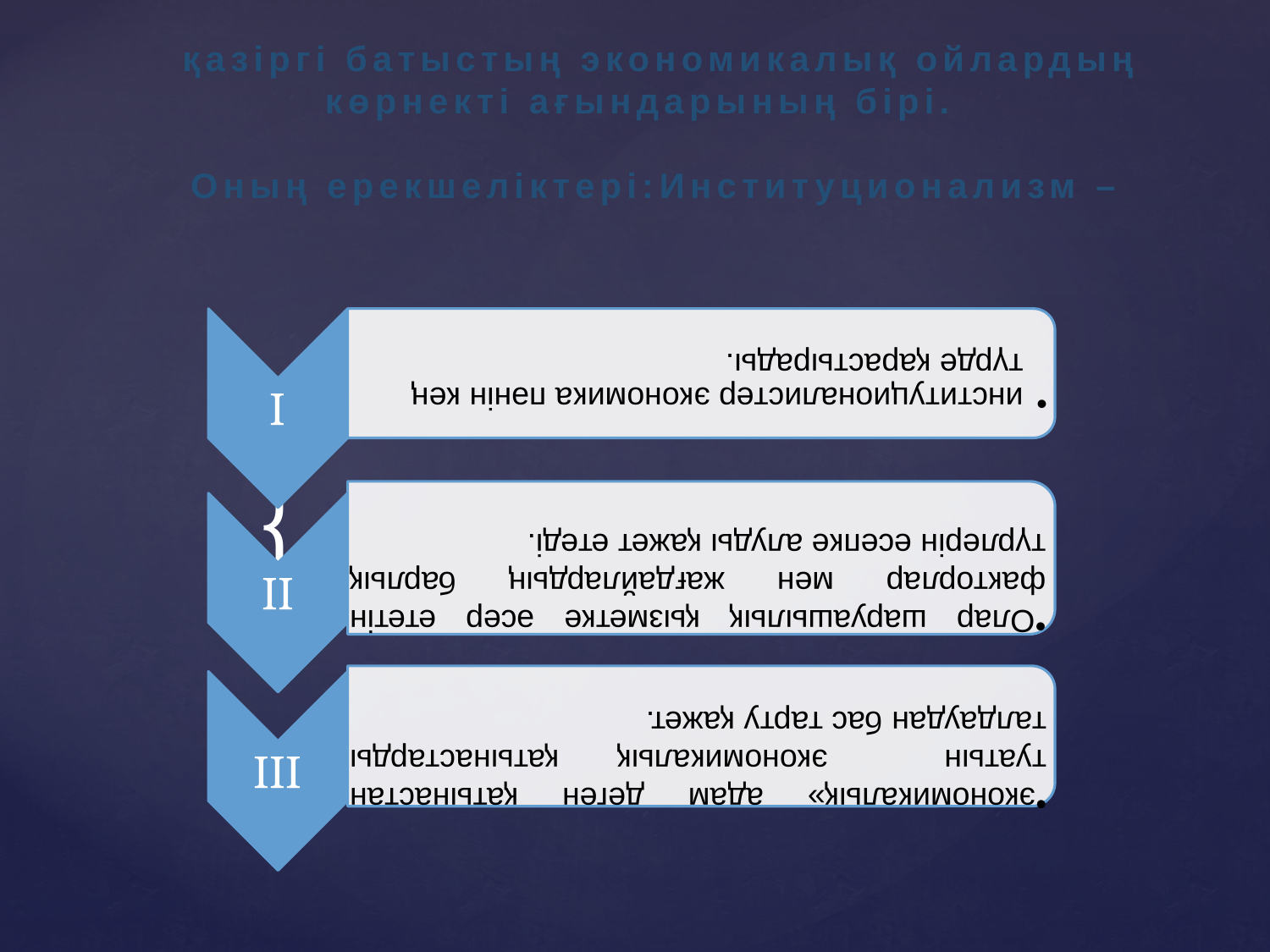

қазіргі батыстың экономикалық ойлардың көрнекті ағындарының бірі.

Оның ерекшеліктері:Институционализм –
І
институционалистер экономика пәнін кең түрде қарастырады.
ІІ
Олар шаруашылық қызметке әсер ететін факторлар мен жағдайлардың барлық түрлерін есепке алуды қажет етеді.

ІІІ
экономикалық» адам деген қатынастан туатын  экономикалық қатынастарды талдаудан бас тарту қажет.